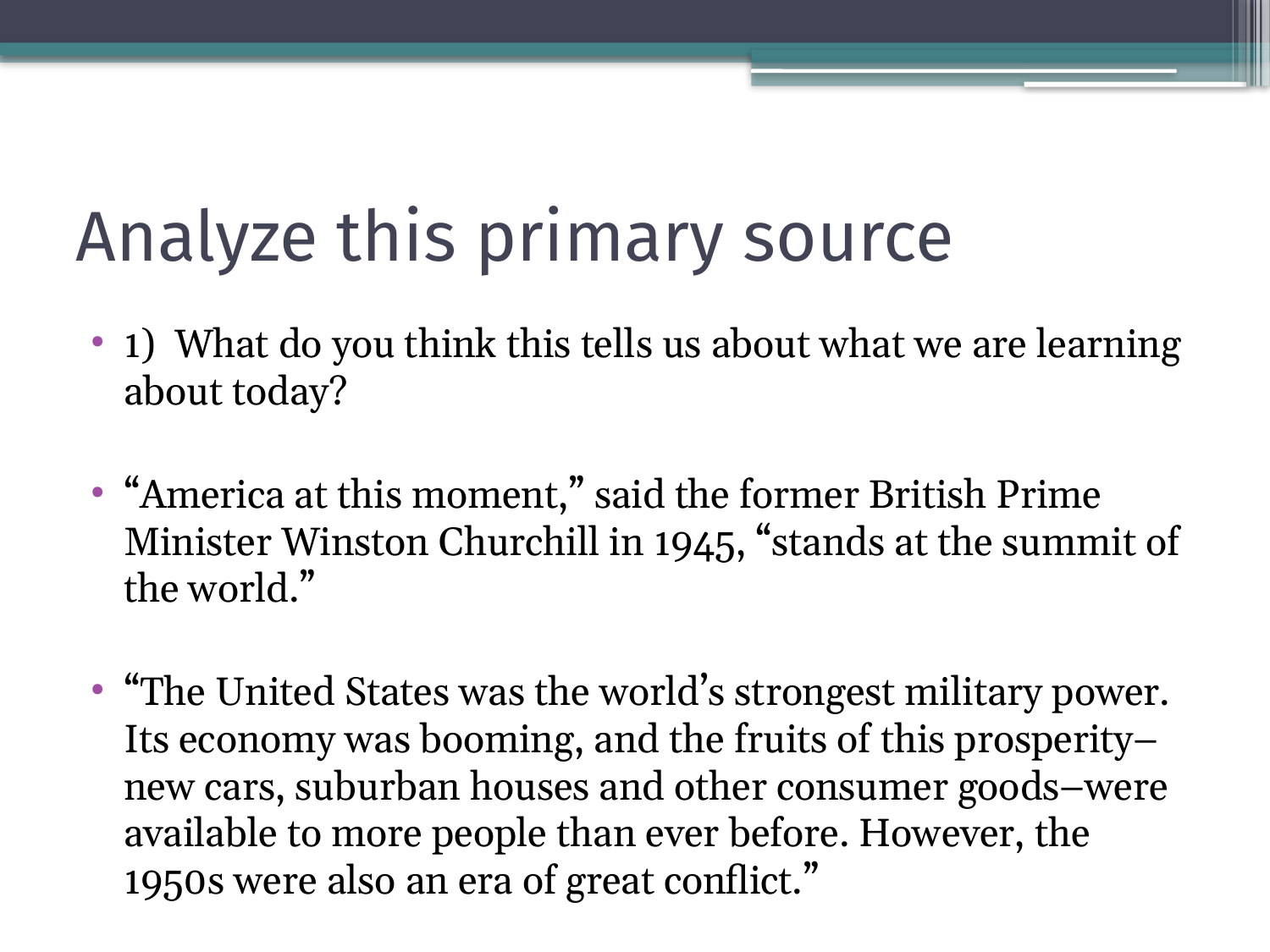

# Analyze this primary source
1)  What do you think this tells us about what we are learning about today?

“America at this moment,” said the former British Prime Minister Winston Churchill in 1945, “stands at the summit of the world.”

“The United States was the world’s strongest military power. Its economy was booming, and the fruits of this prosperity–new cars, suburban houses and other consumer goods–were available to more people than ever before. However, the 1950s were also an era of great conflict.”